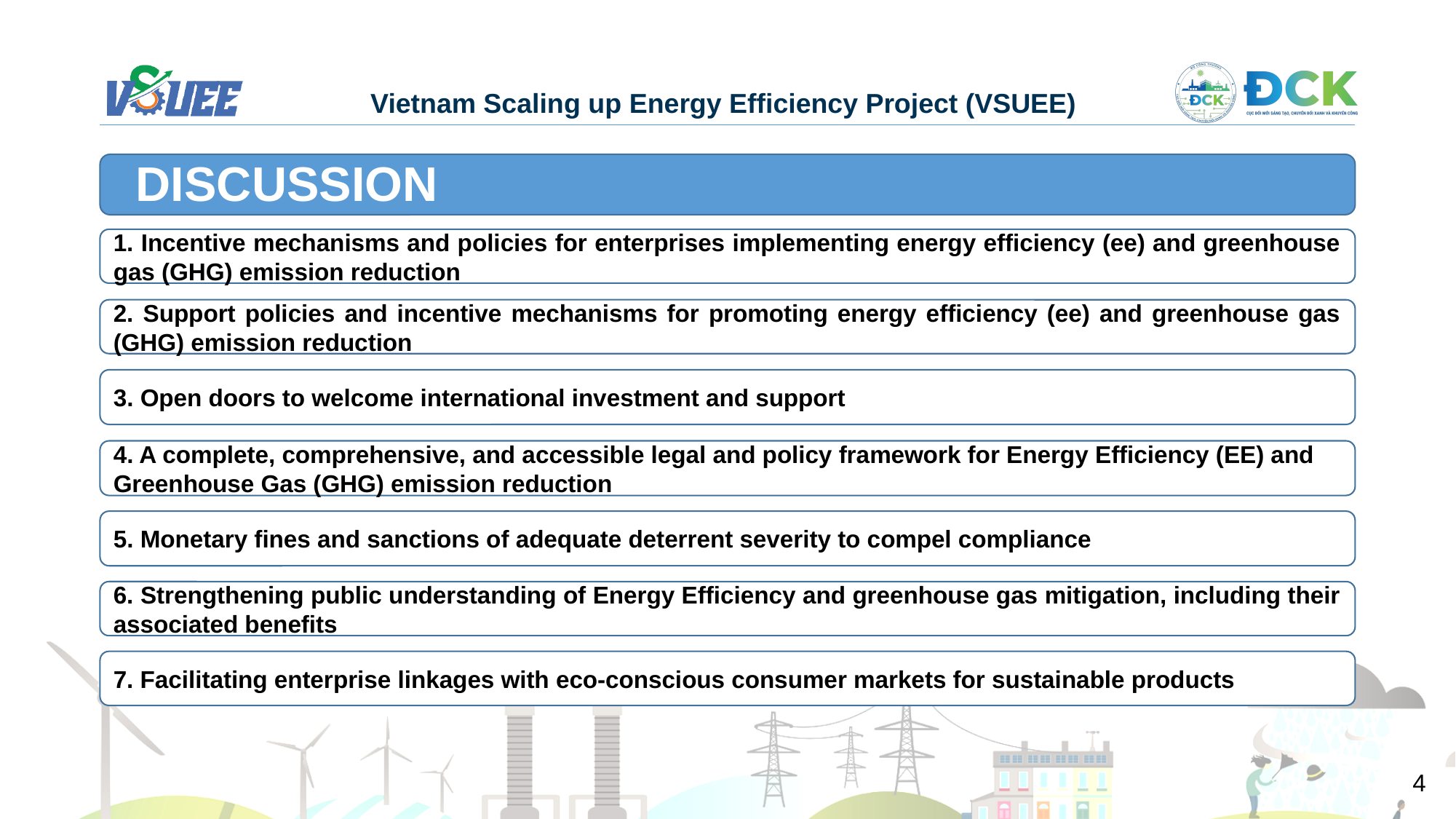

DISCUSSION
1. Incentive mechanisms and policies for enterprises implementing energy efficiency (ee) and greenhouse gas (GHG) emission reduction
2. Support policies and incentive mechanisms for promoting energy efficiency (ee) and greenhouse gas (GHG) emission reduction
3. Open doors to welcome international investment and support
4. A complete, comprehensive, and accessible legal and policy framework for Energy Efficiency (EE) and Greenhouse Gas (GHG) emission reduction
5. Monetary fines and sanctions of adequate deterrent severity to compel compliance
6. Strengthening public understanding of Energy Efficiency and greenhouse gas mitigation, including their associated benefits
7. Facilitating enterprise linkages with eco-conscious consumer markets for sustainable products
4